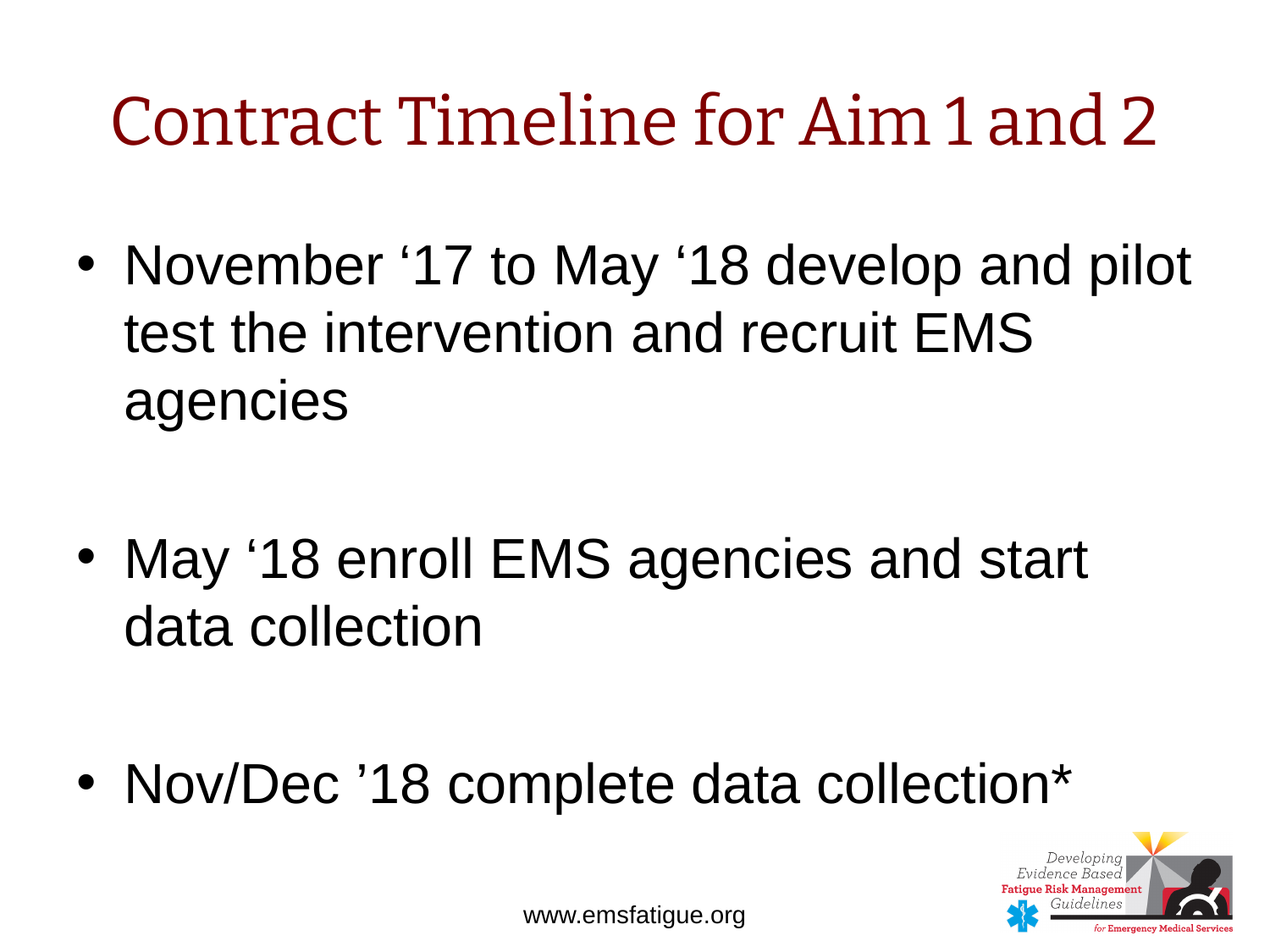

# Contract Timeline for Aim 1 and 2
November ‘17 to May ‘18 develop and pilot test the intervention and recruit EMS agencies

May ‘18 enroll EMS agencies and start data collection

Nov/Dec ’18 complete data collection*
Do Not Circulate Without Permission of P.D. Patterson